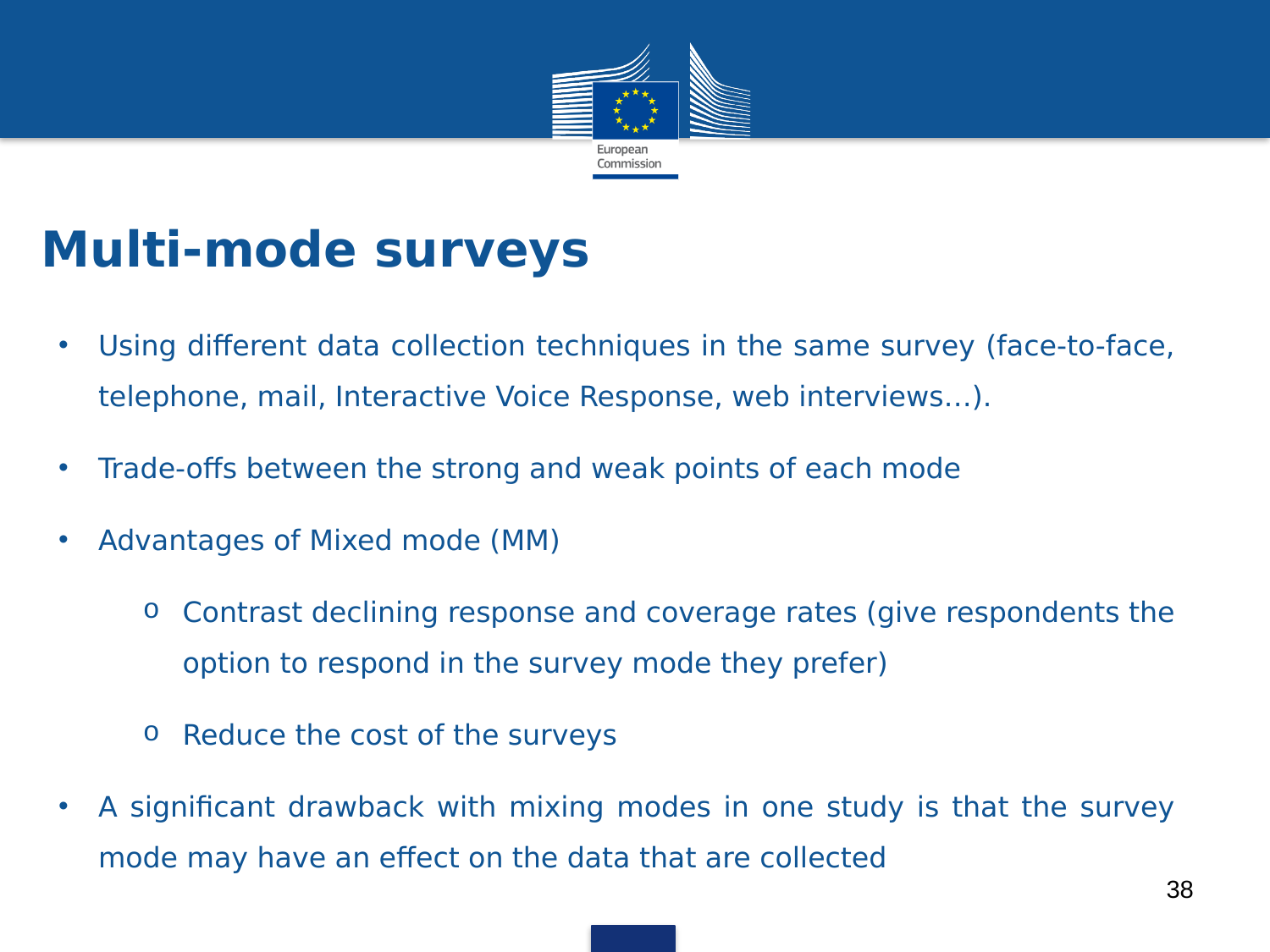

# Multi-mode surveys

Using different data collection techniques in the same survey (face-to-face, telephone, mail, Interactive Voice Response, web interviews…).
Trade-offs between the strong and weak points of each mode
Advantages of Mixed mode (MM)
Contrast declining response and coverage rates (give respondents the option to respond in the survey mode they prefer)
Reduce the cost of the surveys
A significant drawback with mixing modes in one study is that the survey mode may have an effect on the data that are collected

38